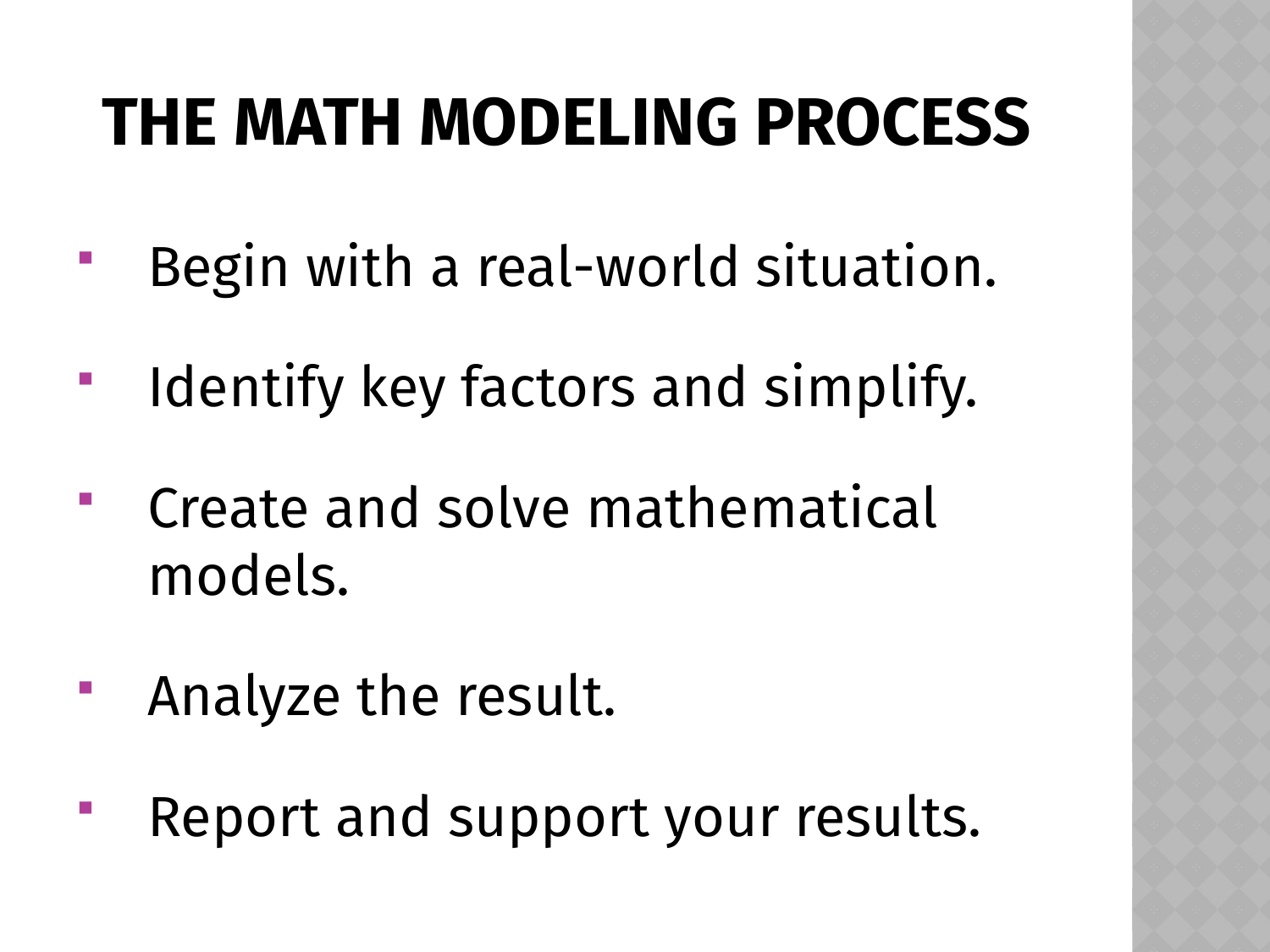

# The math modeling process
Begin with a real-world situation.
Identify key factors and simplify.
Create and solve mathematical models.
Analyze the result.
Report and support your results.